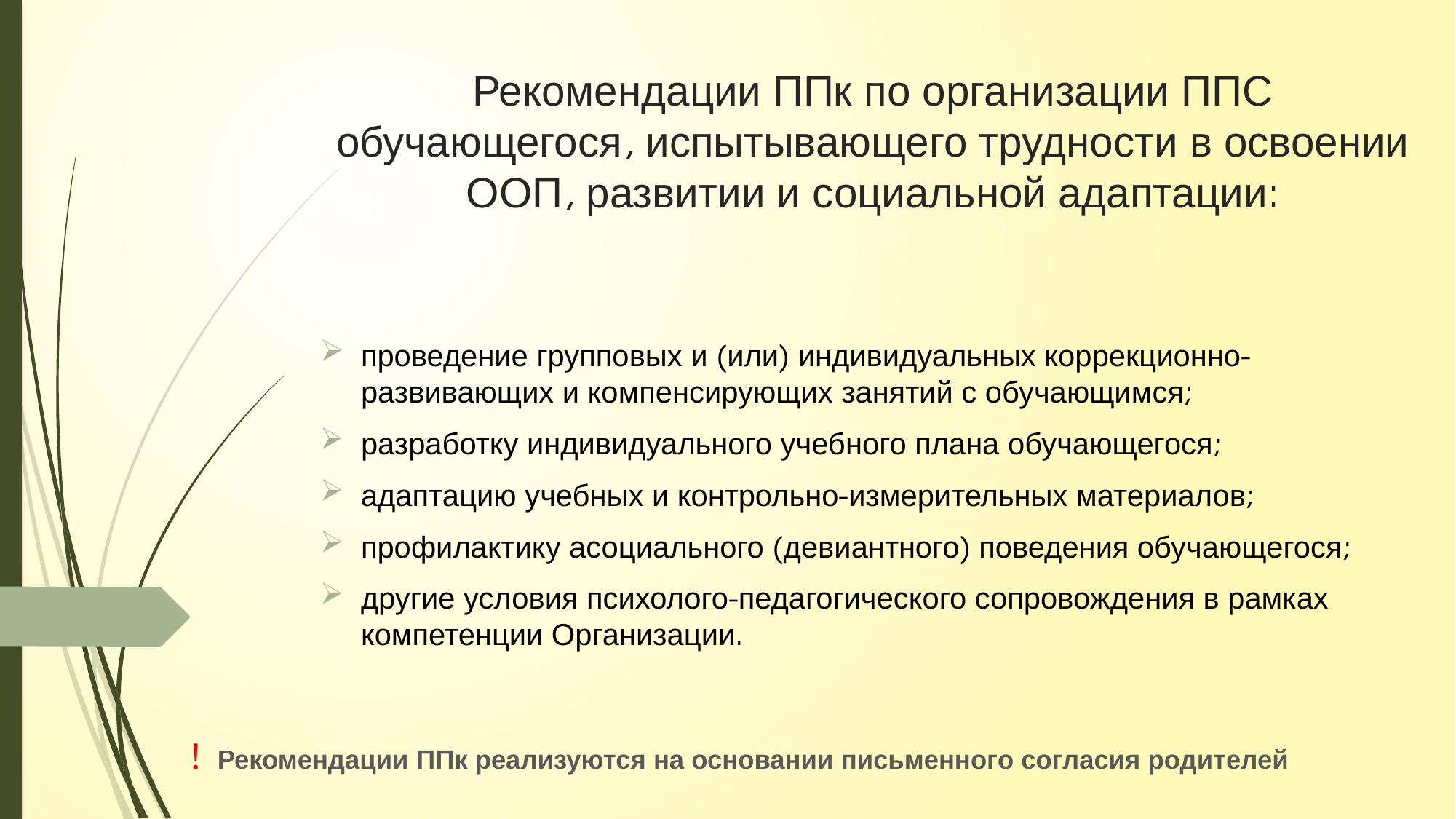

# Рекомендации ППк по организации ППС обучающегося, испытывающего трудности в освоении ООП, развитии и социальной адаптации:
проведение групповых и (или) индивидуальных коррекционно-развивающих и компенсирующих занятий с обучающимся;
разработку индивидуального учебного плана обучающегося;
адаптацию учебных и контрольно-измерительных материалов;
профилактику асоциального (девиантного) поведения обучающегося;
другие условия психолого-педагогического сопровождения в рамках компетенции Организации.

!  Рекомендации ППк реализуются на основании письменного согласия родителей